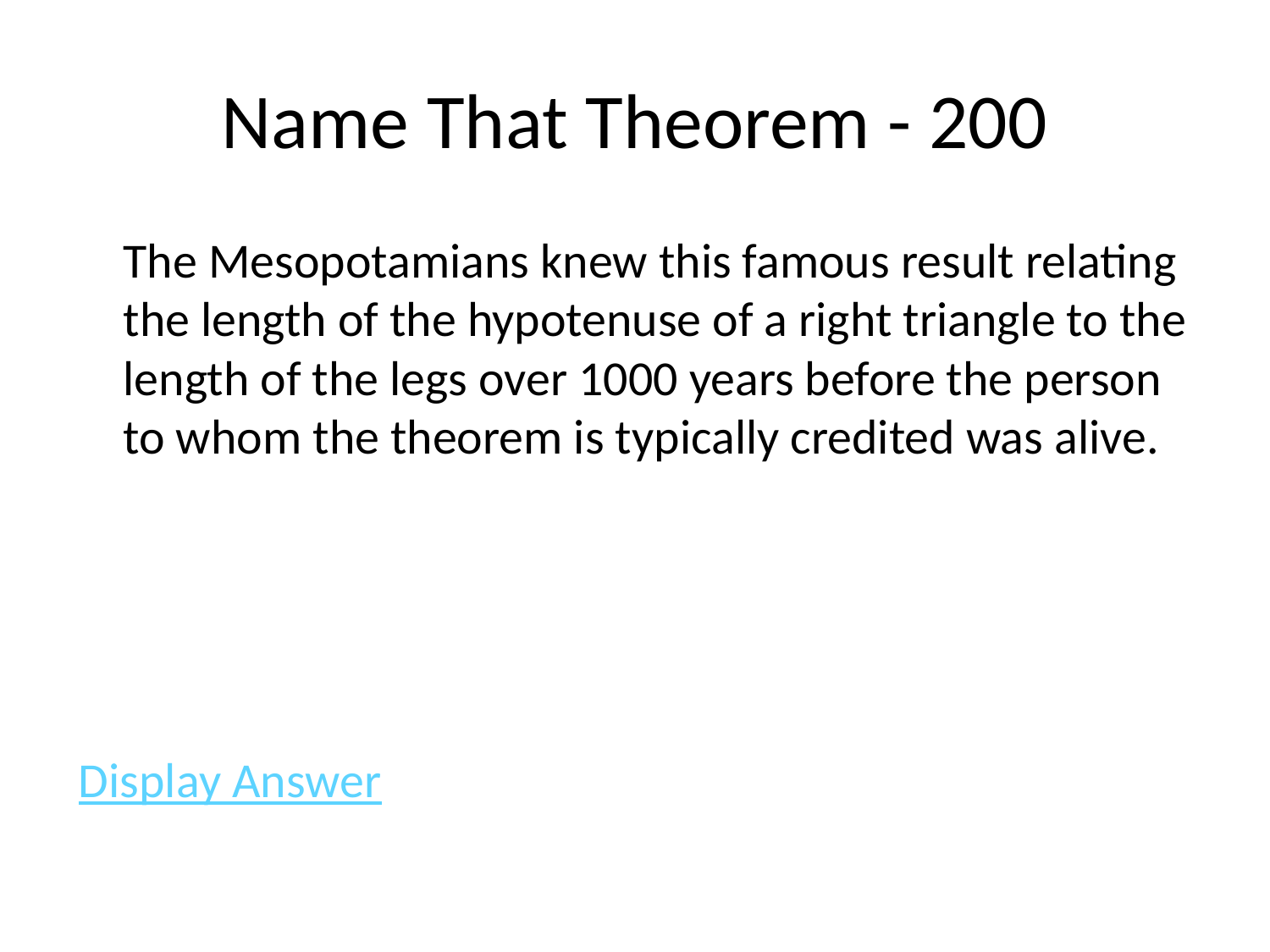

# Name That Theorem - 200
	The Mesopotamians knew this famous result relating the length of the hypotenuse of a right triangle to the length of the legs over 1000 years before the person to whom the theorem is typically credited was alive.

Display Answer